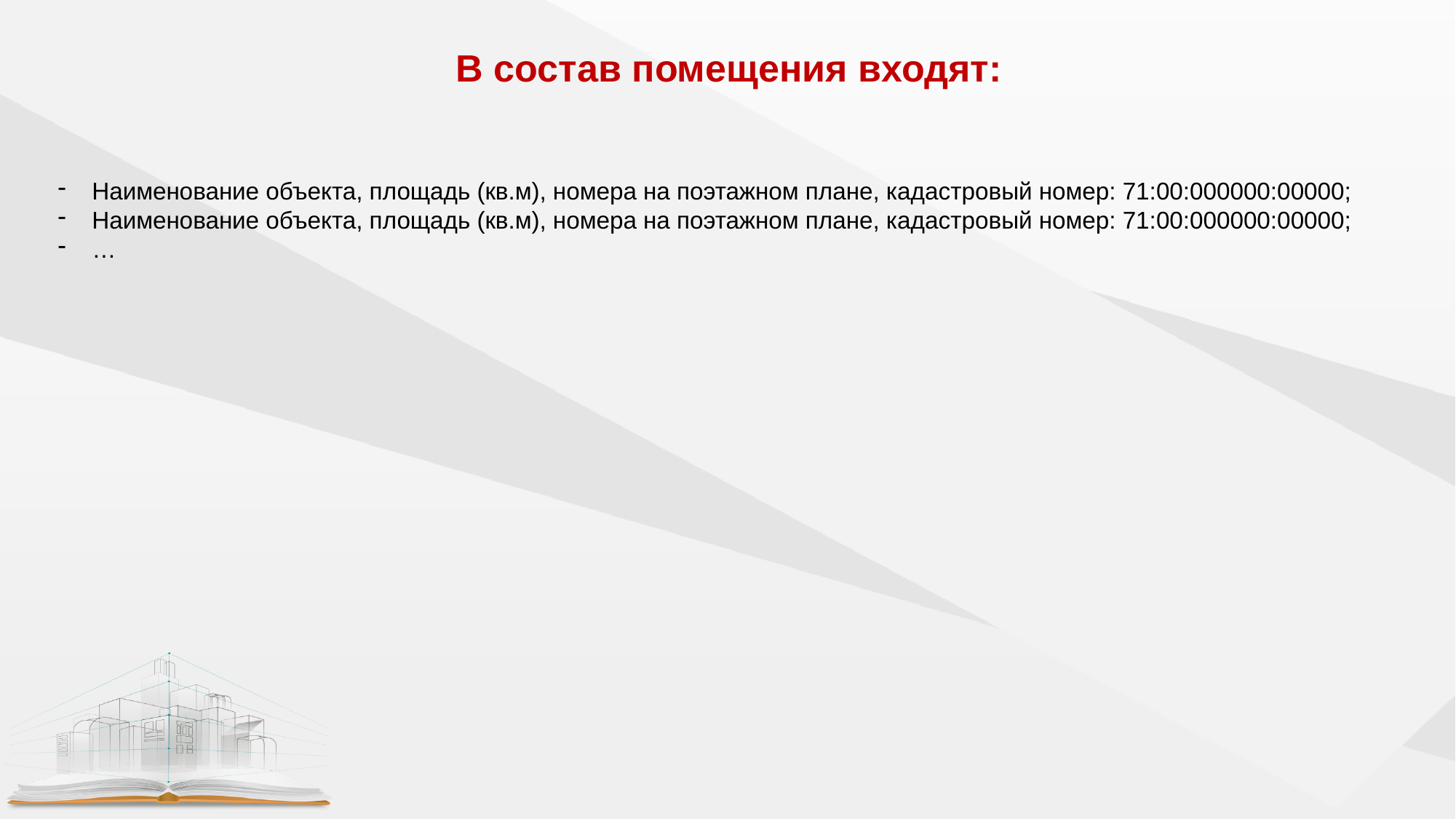

# В состав помещения входят:
Наименование объекта, площадь (кв.м), номера на поэтажном плане, кадастровый номер: 71:00:000000:00000;
Наименование объекта, площадь (кв.м), номера на поэтажном плане, кадастровый номер: 71:00:000000:00000;
…